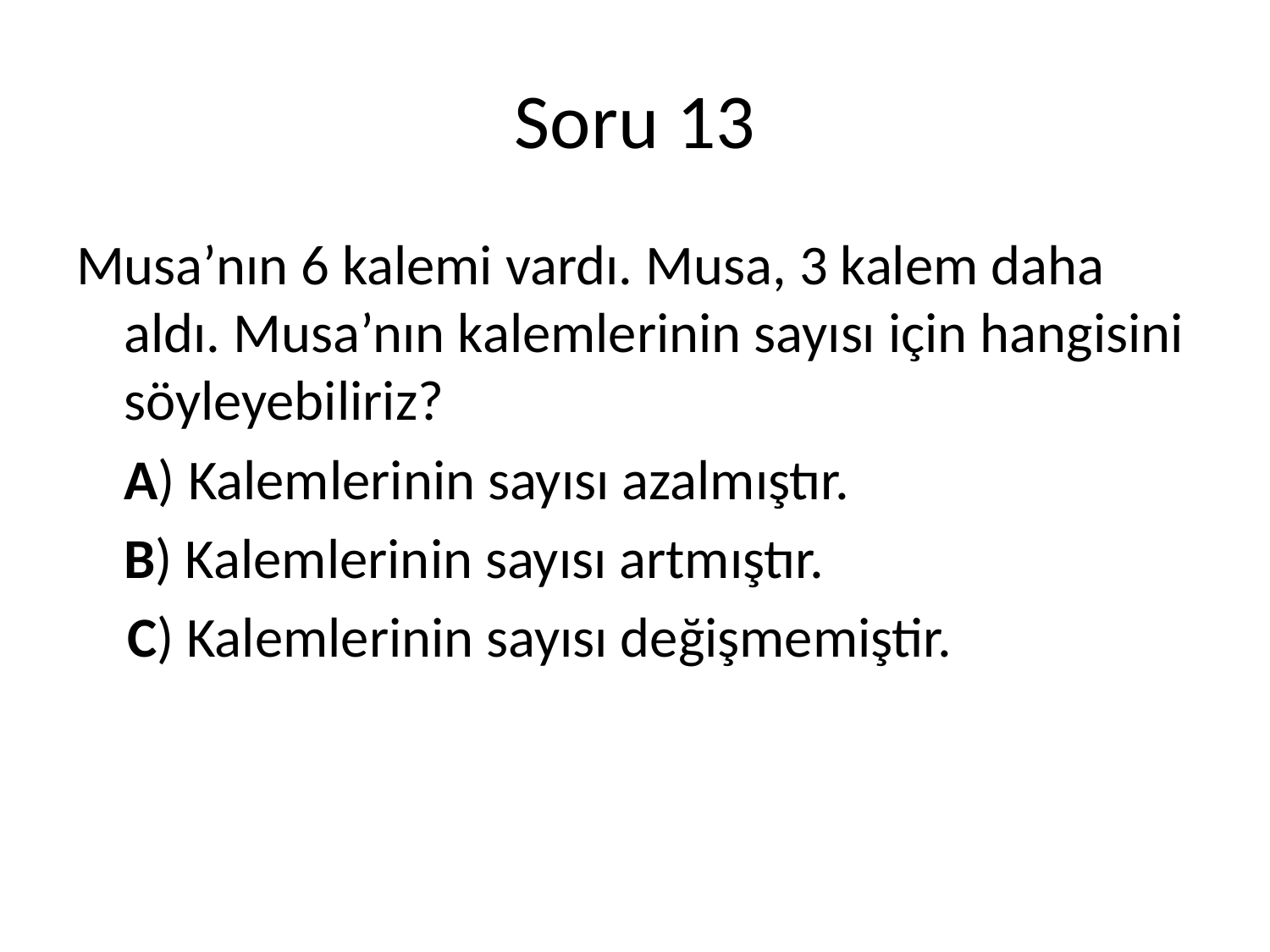

# Soru 13
Musa’nın 6 kalemi vardı. Musa, 3 kalem daha aldı. Musa’nın kalemlerinin sayısı için hangisini söyleyebiliriz?
	A) Kalemlerinin sayısı azalmıştır.
	B) Kalemlerinin sayısı artmıştır.
    C) Kalemlerinin sayısı değişmemiştir.